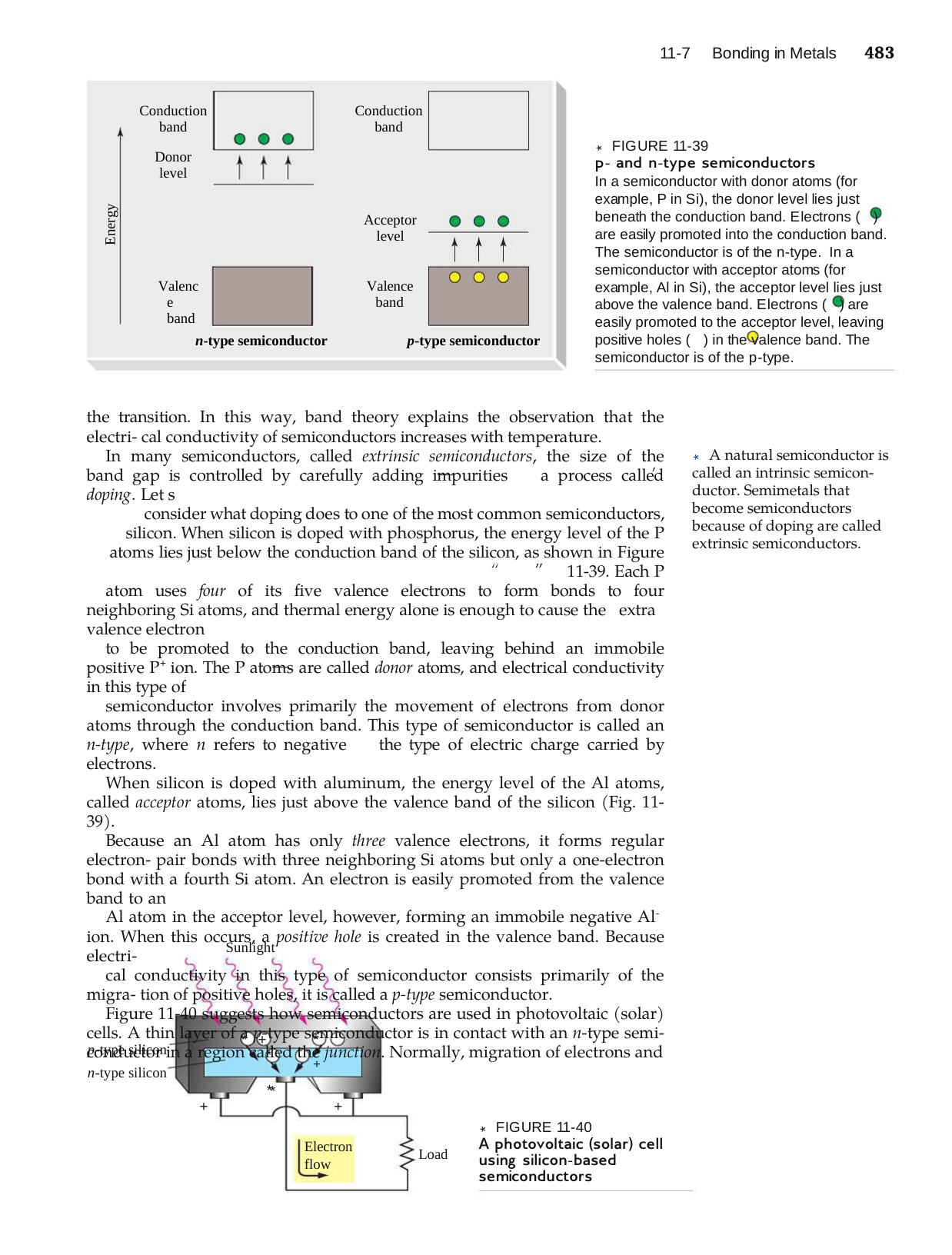

Bonding in Metals	483
11-7
Conduction band

Donor level
Conduction band
*
FIGURE 11-39
p- and n-type semiconductors
In a semiconductor with donor atoms (for example, P in Si), the donor level lies just beneath the conduction band. Electrons (   ) are easily promoted into the conduction band. The semiconductor is of the n-type.  In a semiconductor with acceptor atoms (for example, Al in Si), the acceptor level lies just above the valence band. Electrons (   ) are easily promoted to the acceptor level, leaving positive holes (   ) in the valence band. The semiconductor is of the p-type.
Energy
Acceptor level
Valence band
Valence band
n-type semiconductor
p-type semiconductor
the transition. In this way, band theory explains the observation that the electri- cal conductivity of semiconductors increases with temperature.
In many semiconductors, called extrinsic semiconductors, the size of the band gap is controlled by carefully adding impurities    a process called doping. Let s
consider what doping does to one of the most common semiconductors, silicon. When silicon is doped with phosphorus, the energy level of the P atoms lies just below the conduction band of the silicon, as shown in Figure 11-39. Each P
atom uses four of its five valence electrons to form bonds to four neighboring Si atoms, and thermal energy alone is enough to cause the   extra   valence electron
to be promoted to the conduction band, leaving behind an immobile positive P+ ion. The P atoms are called donor atoms, and electrical conductivity in this type of
semiconductor involves primarily the movement of electrons from donor atoms through the conduction band. This type of semiconductor is called an n-type, where n refers to negative    the type of electric charge carried by electrons.
When silicon is doped with aluminum, the energy level of the Al atoms, called acceptor atoms, lies just above the valence band of the silicon (Fig. 11-39).
Because an Al atom has only three valence electrons, it forms regular electron- pair bonds with three neighboring Si atoms but only a one-electron bond with a fourth Si atom. An electron is easily promoted from the valence band to an
Al atom in the acceptor level, however, forming an immobile negative Al- ion. When this occurs, a positive hole is created in the valence band. Because electri-
cal conductivity in this type of semiconductor consists primarily of the migra- tion of positive holes, it is called a p-type semiconductor.
Figure 11-40 suggests how semiconductors are used in photovoltaic (solar) cells. A thin layer of a p-type semiconductor is in contact with an n-type semi- conductor in a region called the junction. Normally, migration of electrons and
*
A natural semiconductor is called an intrinsic semicon- ductor. Semimetals that become semiconductors because of doping are called extrinsic semiconductors.

Sunlight
* +
*	*
*  +
p-type silicon n-type silicon
*
+
+
*
FIGURE 11-40
A photovoltaic (solar) cell using silicon-based semiconductors
Electron flow
Load